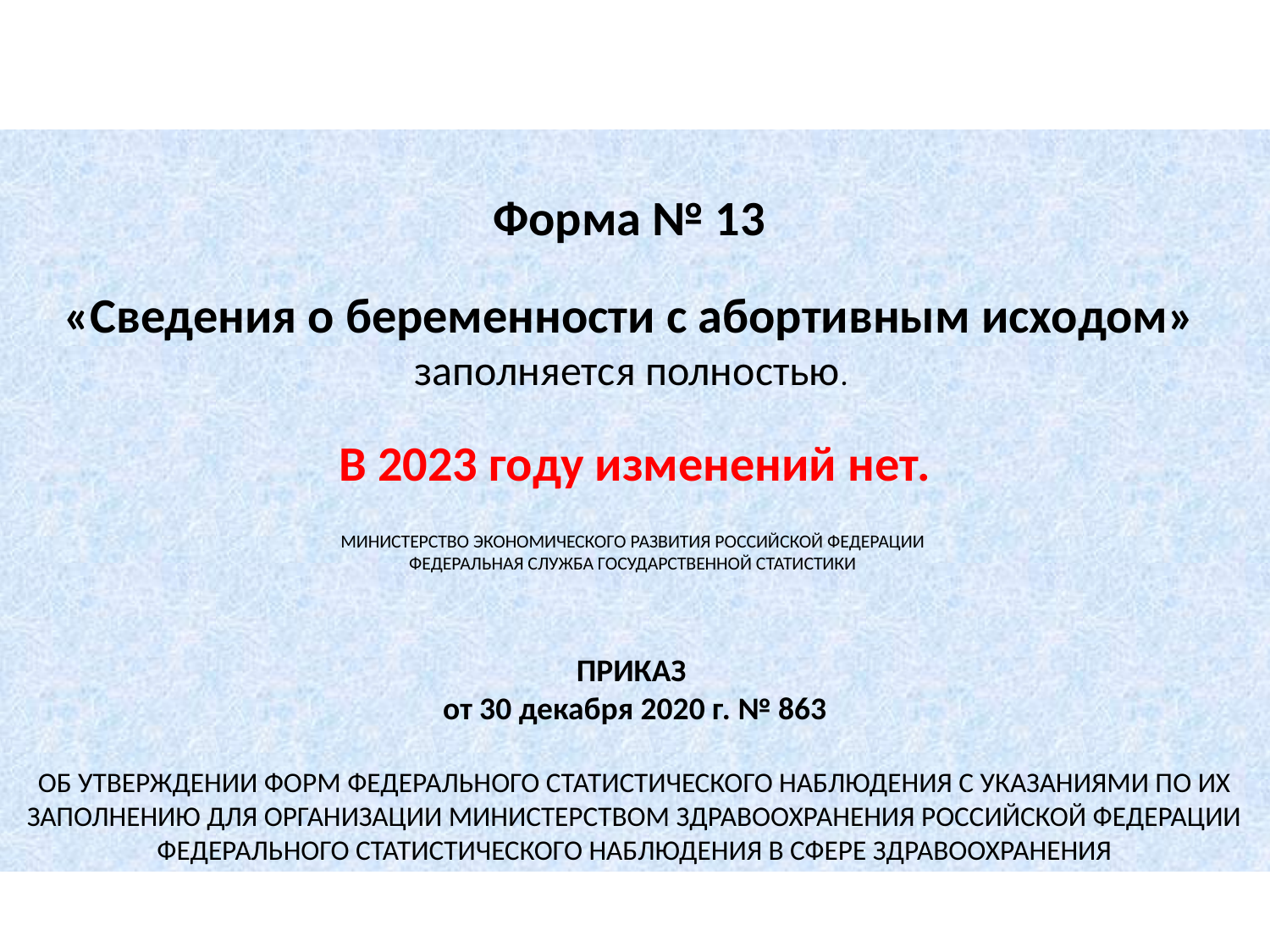

Форма № 13

«Сведения о беременности с абортивным исходом»
заполняется полностью.

В 2023 году изменений нет.

МИНИСТЕРСТВО ЭКОНОМИЧЕСКОГО РАЗВИТИЯ РОССИЙСКОЙ ФЕДЕРАЦИИ
ФЕДЕРАЛЬНАЯ СЛУЖБА ГОСУДАРСТВЕННОЙ СТАТИСТИКИ

ПРИКАЗ
от 30 декабря 2020 г. № 863

ОБ УТВЕРЖДЕНИИ ФОРМ ФЕДЕРАЛЬНОГО СТАТИСТИЧЕСКОГО НАБЛЮДЕНИЯ С УКАЗАНИЯМИ ПО ИХ ЗАПОЛНЕНИЮ ДЛЯ ОРГАНИЗАЦИИ МИНИСТЕРСТВОМ ЗДРАВООХРАНЕНИЯ РОССИЙСКОЙ ФЕДЕРАЦИИ ФЕДЕРАЛЬНОГО СТАТИСТИЧЕСКОГО НАБЛЮДЕНИЯ В СФЕРЕ ЗДРАВООХРАНЕНИЯ